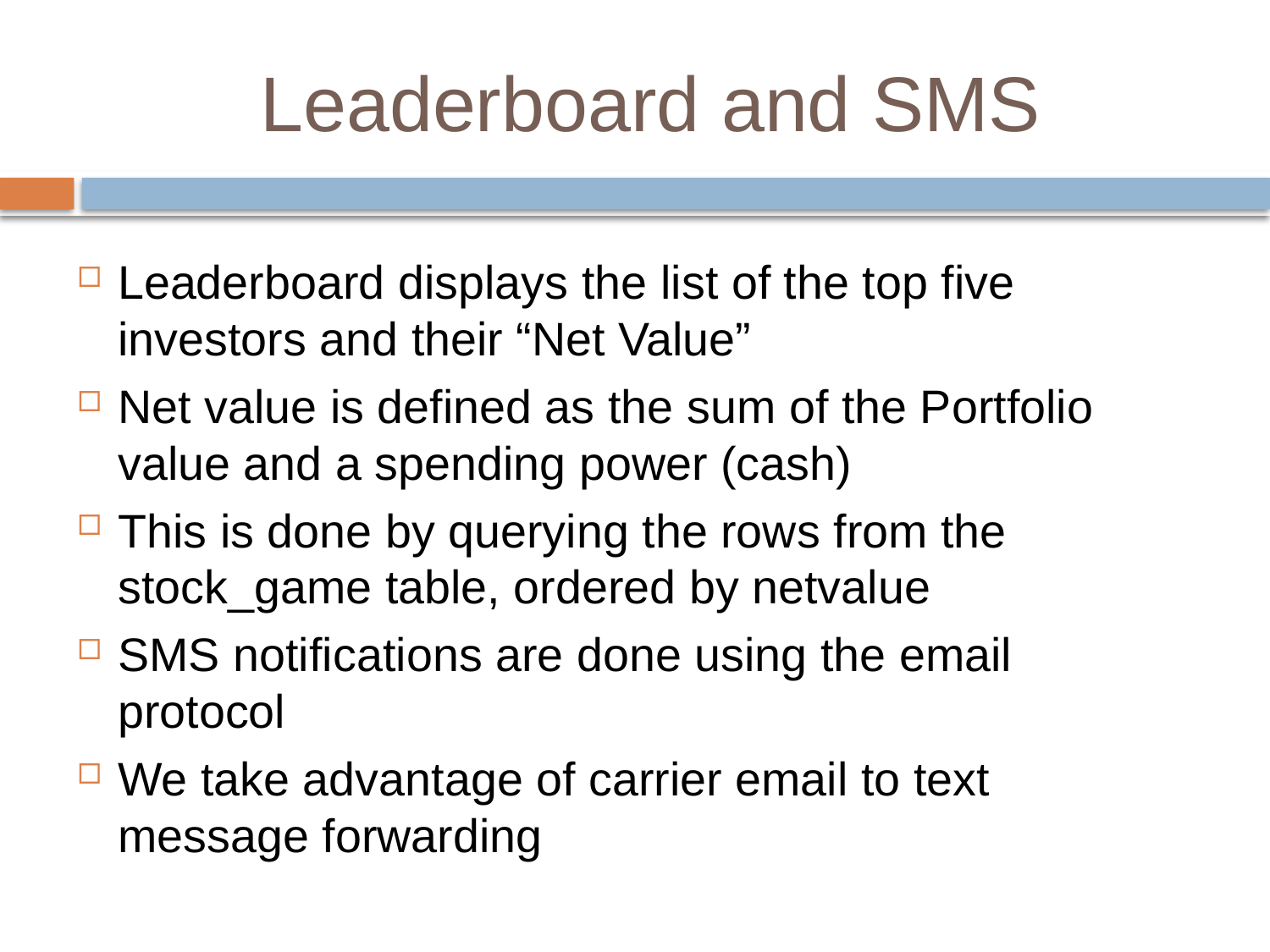

# Leaderboard and SMS
Leaderboard displays the list of the top five investors and their “Net Value”
Net value is defined as the sum of the Portfolio value and a spending power (cash)
This is done by querying the rows from the stock_game table, ordered by netvalue
SMS notifications are done using the email protocol
We take advantage of carrier email to text message forwarding